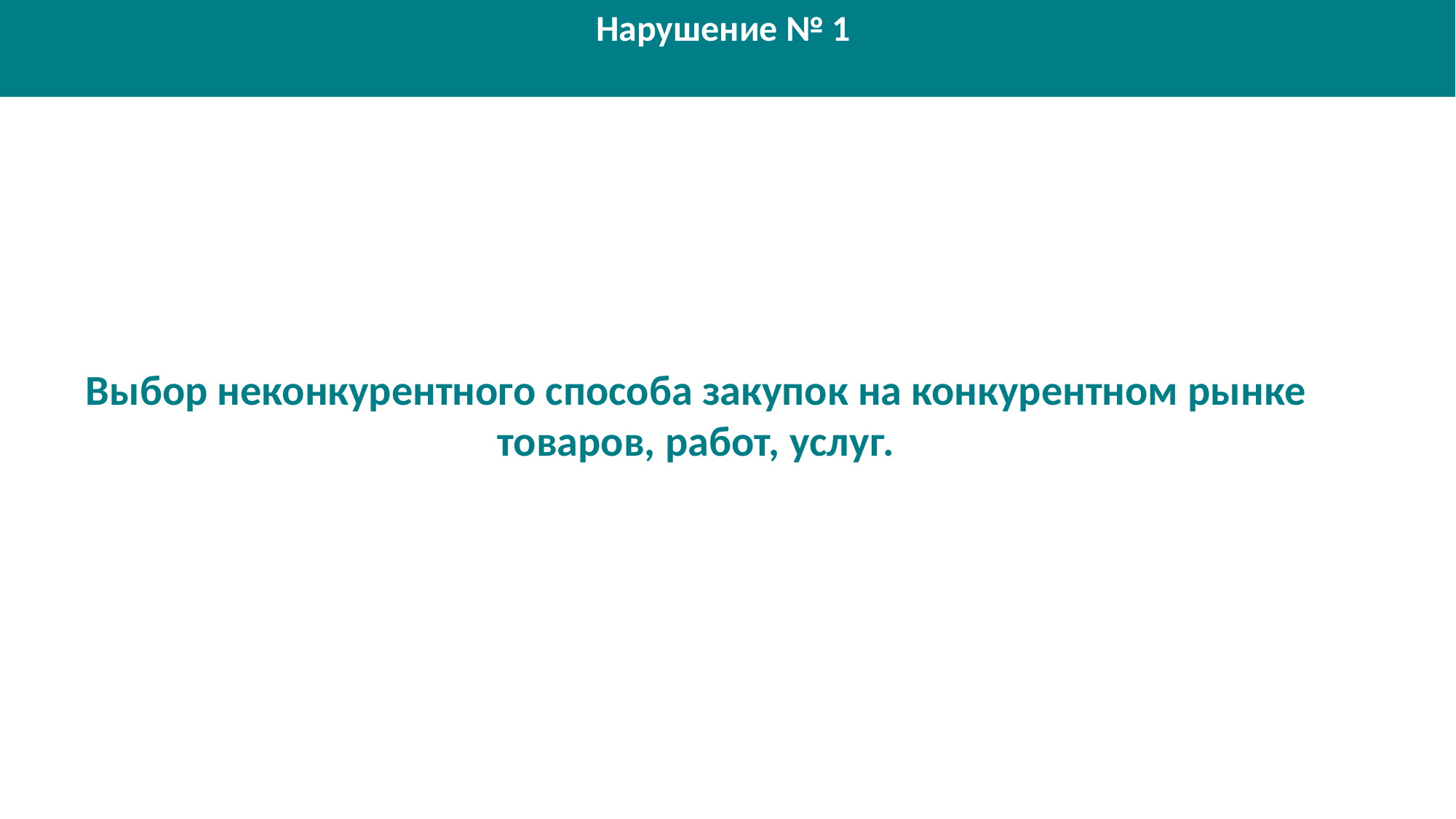

Нарушение № 1

Выбор неконкурентного способа закупок на конкурентном рынке товаров, работ, услуг.